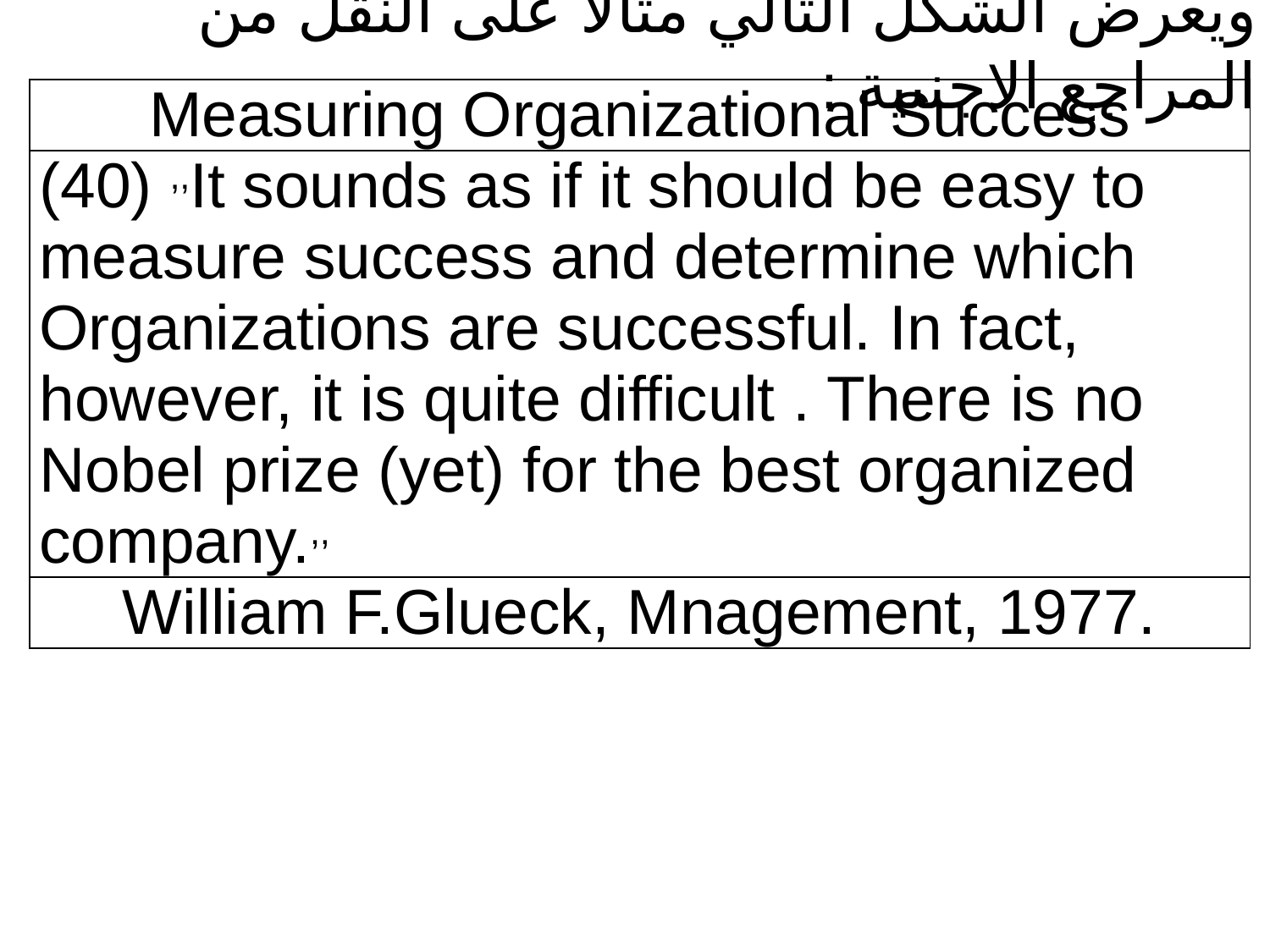

ويعرض الشكل التالي مثالاً على النقل من المراجع الاجنبية :

| Measuring Organizational Success |
| --- |
| (40) ,,It sounds as if it should be easy to measure success and determine which Organizations are successful. In fact, however, it is quite difficult . There is no Nobel prize (yet) for the best organized company.,, |
| William F.Glueck, Mnagement, 1977. |